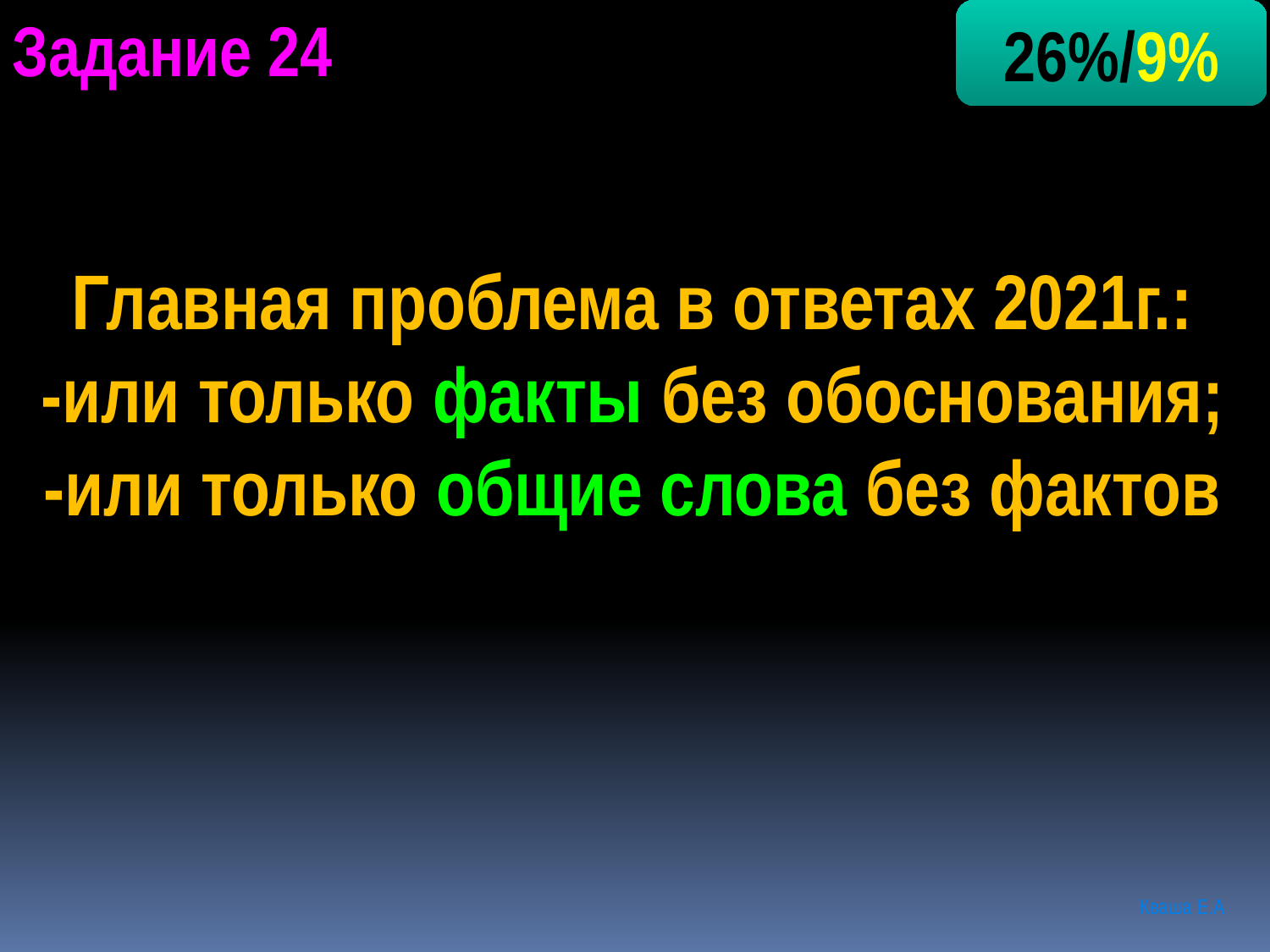

26%/9%
Задание 24

Главная проблема в ответах 2021г.:
-или только факты без обоснования;
-или только общие слова без фактов
Кваша Е.А